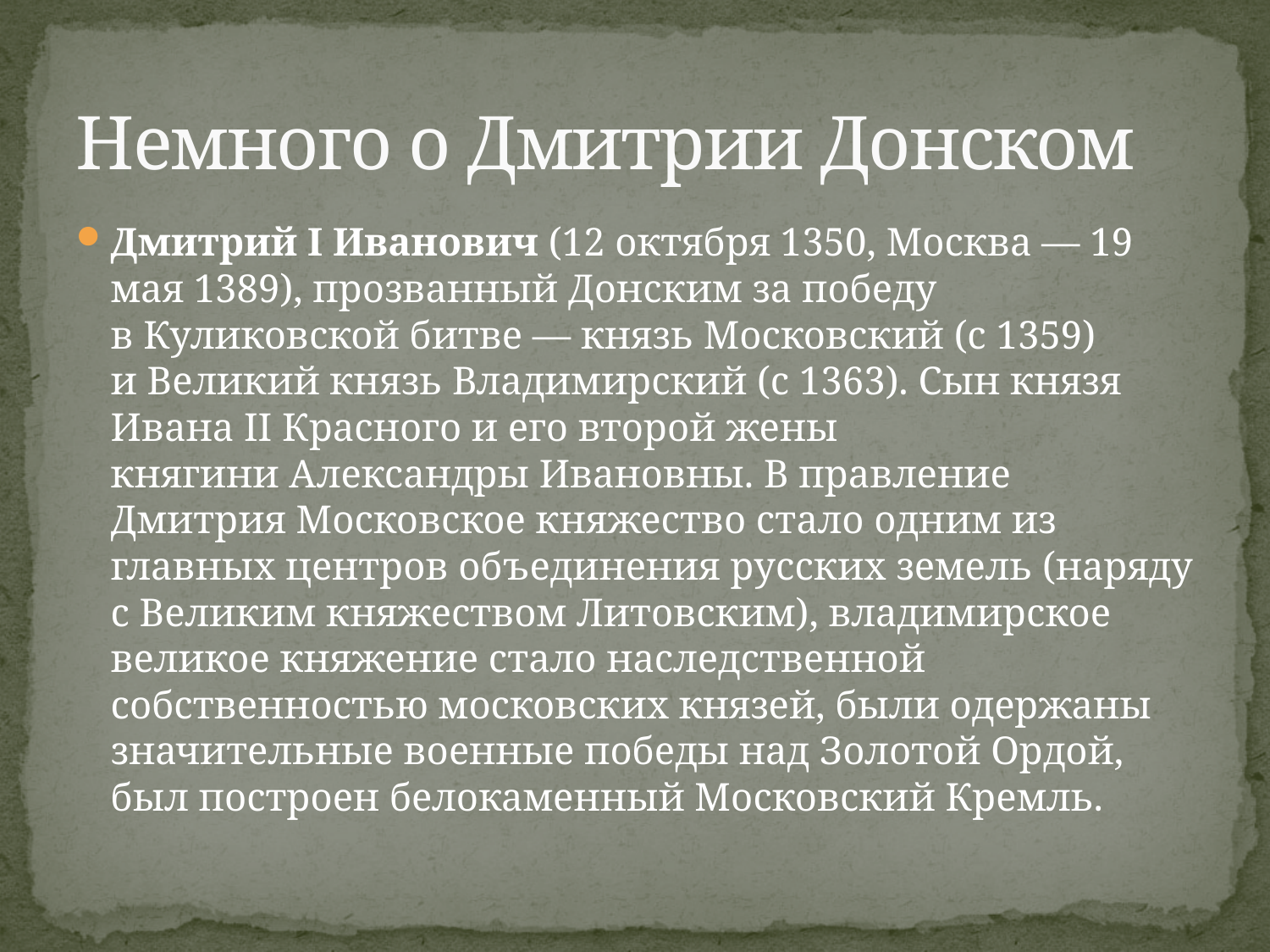

# Немного о Дмитрии Донском
Дмитрий I Иванович (12 октября 1350, Москва — 19 мая 1389), прозванный Донским за победу в Куликовской битве — князь Московский (с 1359) и Великий князь Владимирский (с 1363). Сын князя Ивана II Красного и его второй жены княгини Александры Ивановны. В правление Дмитрия Московское княжество стало одним из главных центров объединения русских земель (наряду с Великим княжеством Литовским), владимирское великое княжение стало наследственной собственностью московских князей, были одержаны значительные военные победы над Золотой Ордой, был построен белокаменный Московский Кремль.